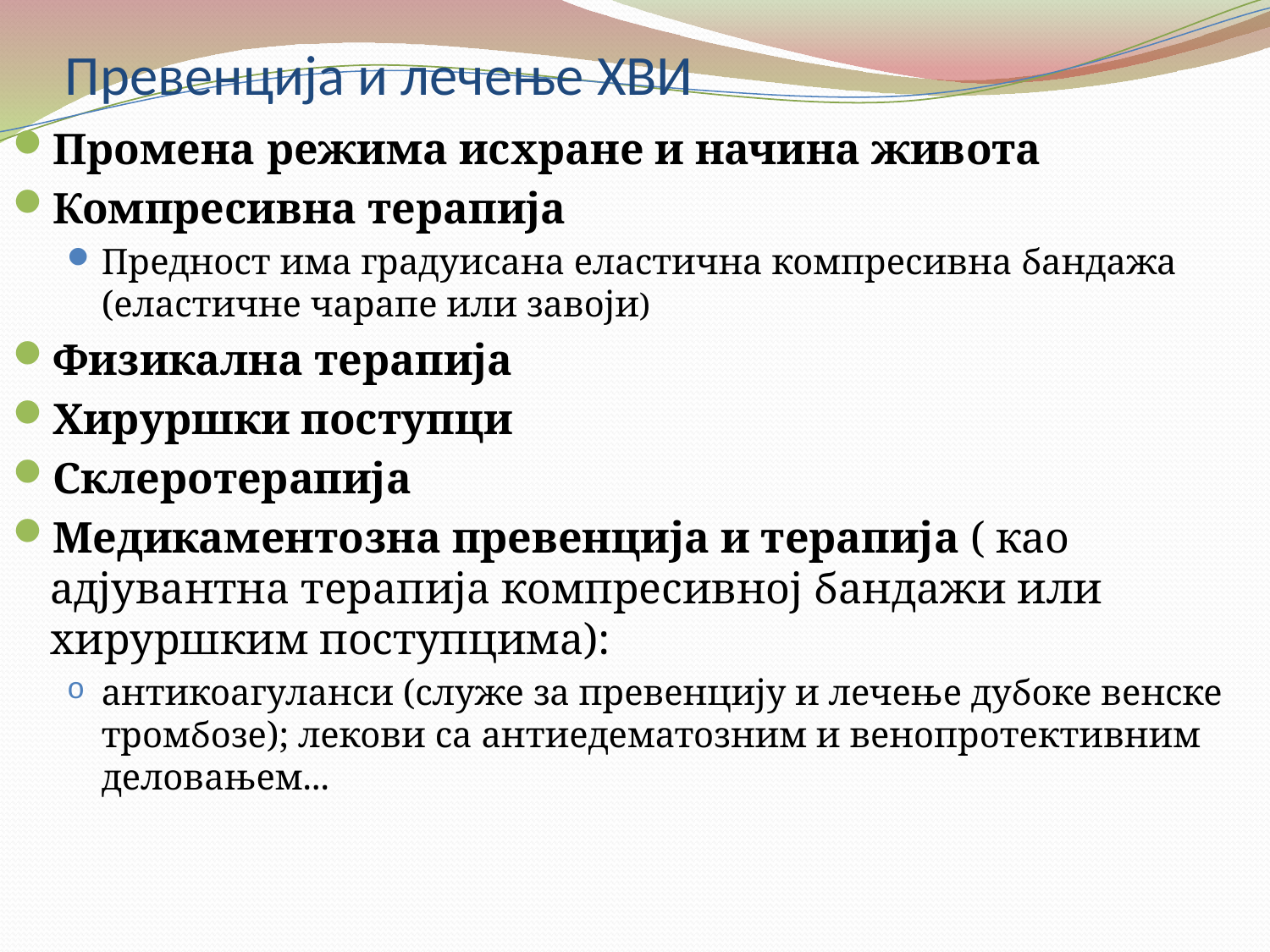

# Превенција и лечење ХВИ
Промена режима исхране и начина живота
Компресивна терапија
Предност има градуисана еластична компресивна бандажа (еластичне чарапе или завоји)
Физикална терапија
Хируршки поступци
Склеротерапија
Медикаментозна превенција и терапија ( као адјувантна терапија компресивној бандажи или хируршким поступцима):
антикоагуланси (служе за превенцију и лечење дубоке венске тромбозе); лекови са антиедематозним и венопротективним деловањем...